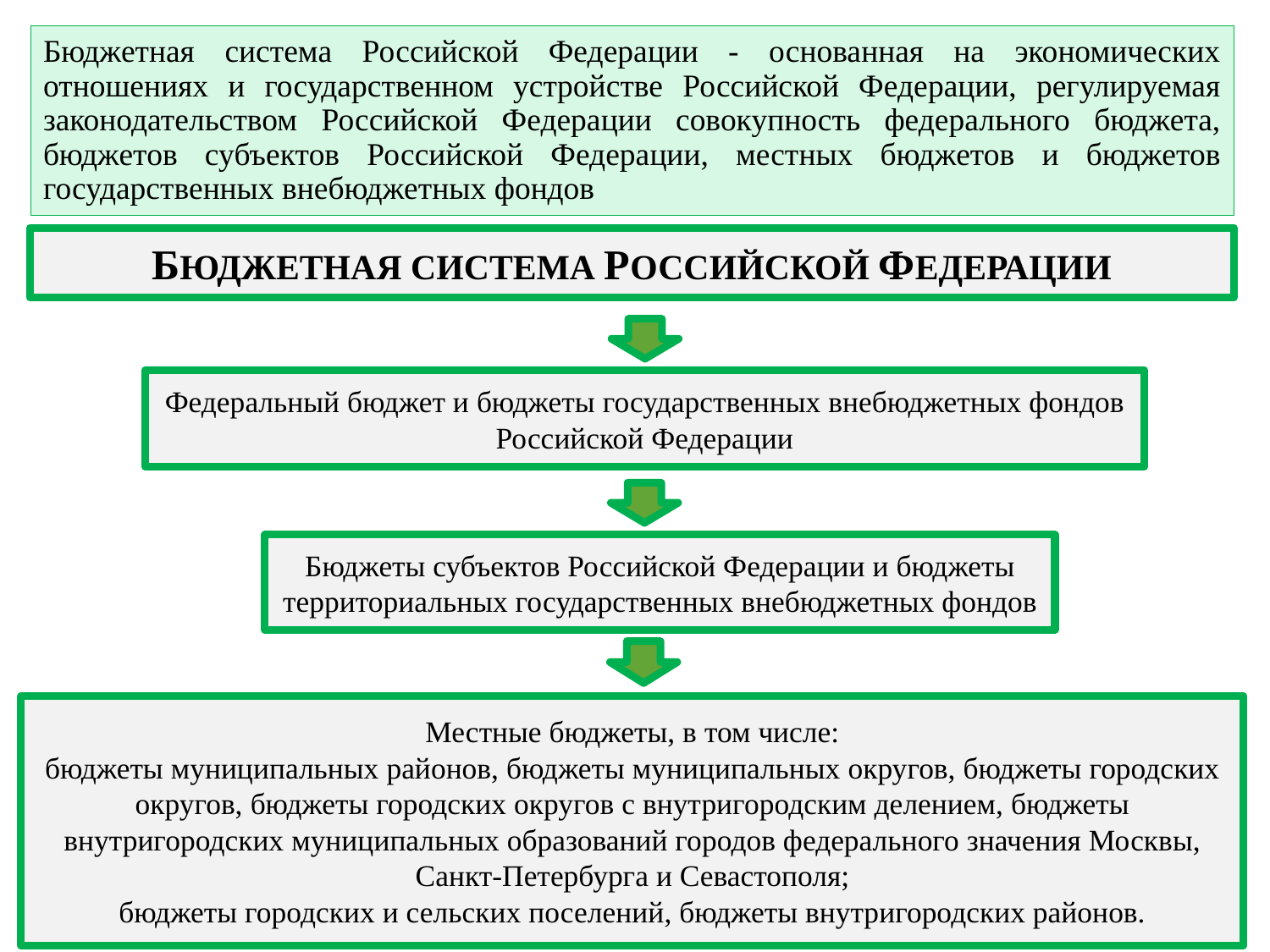

# Бюджетная система Российской Федерации - основанная на экономических отношениях и государственном устройстве Российской Федерации, регулируемая законодательством Российской Федерации совокупность федерального бюджета, бюджетов субъектов Российской Федерации, местных бюджетов и бюджетов государственных внебюджетных фондов
БЮДЖЕТНАЯ СИСТЕМА РОССИЙСКОЙ ФЕДЕРАЦИИ

Федеральный бюджет и бюджеты государственных внебюджетных фондов Российской Федерации

Бюджеты субъектов Российской Федерации и бюджеты территориальных государственных внебюджетных фондов

Местные бюджеты, в том числе:
бюджеты муниципальных районов, бюджеты муниципальных округов, бюджеты городских округов, бюджеты городских округов с внутригородским делением, бюджеты внутригородских муниципальных образований городов федерального значения Москвы, Санкт-Петербурга и Севастополя;
бюджеты городских и сельских поселений, бюджеты внутригородских районов.